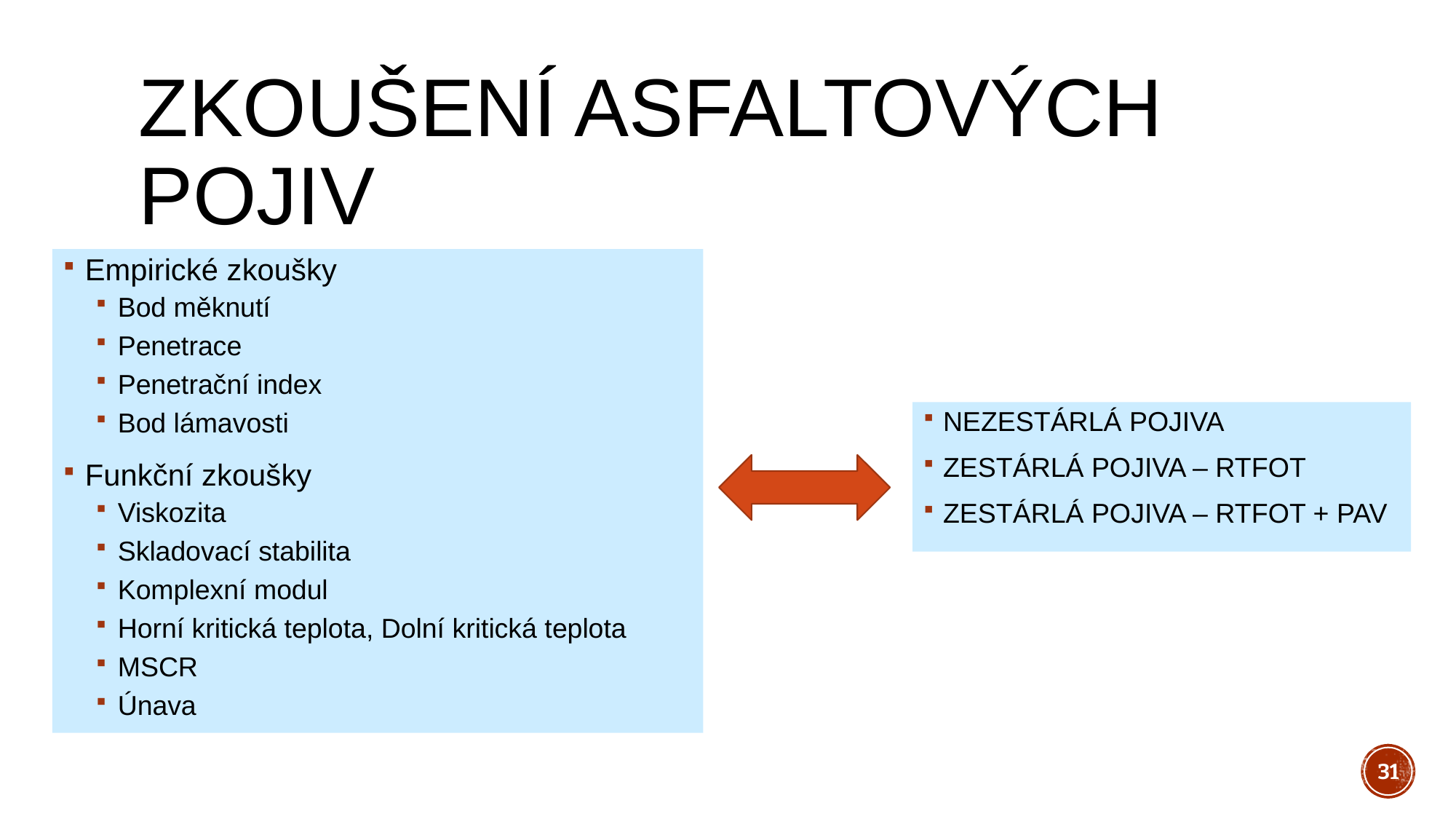

# Zkoušení asfaltových pojiv
Empirické zkoušky
Bod měknutí
Penetrace
Penetrační index
Bod lámavosti
Funkční zkoušky
Viskozita
Skladovací stabilita
Komplexní modul
Horní kritická teplota, Dolní kritická teplota
MSCR
Únava
NEZESTÁRLÁ POJIVA
ZESTÁRLÁ POJIVA – RTFOT
ZESTÁRLÁ POJIVA – RTFOT + PAV

31